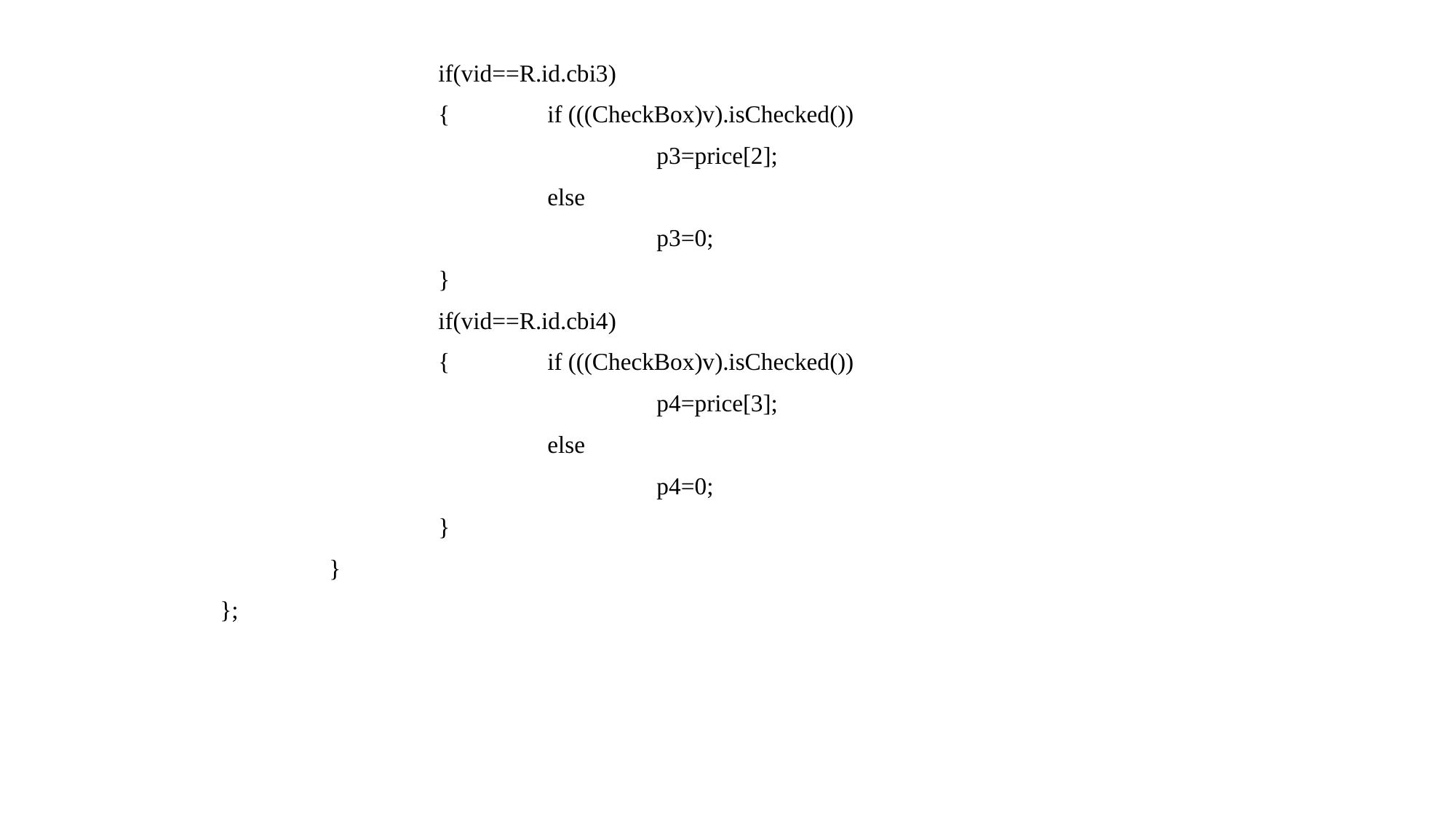

if(vid==R.id.cbi3)
			{	if (((CheckBox)v).isChecked())
					p3=price[2];
				else
					p3=0;
			}
			if(vid==R.id.cbi4)
			{	if (((CheckBox)v).isChecked())
					p4=price[3];
				else
					p4=0;
			}
		}
	};